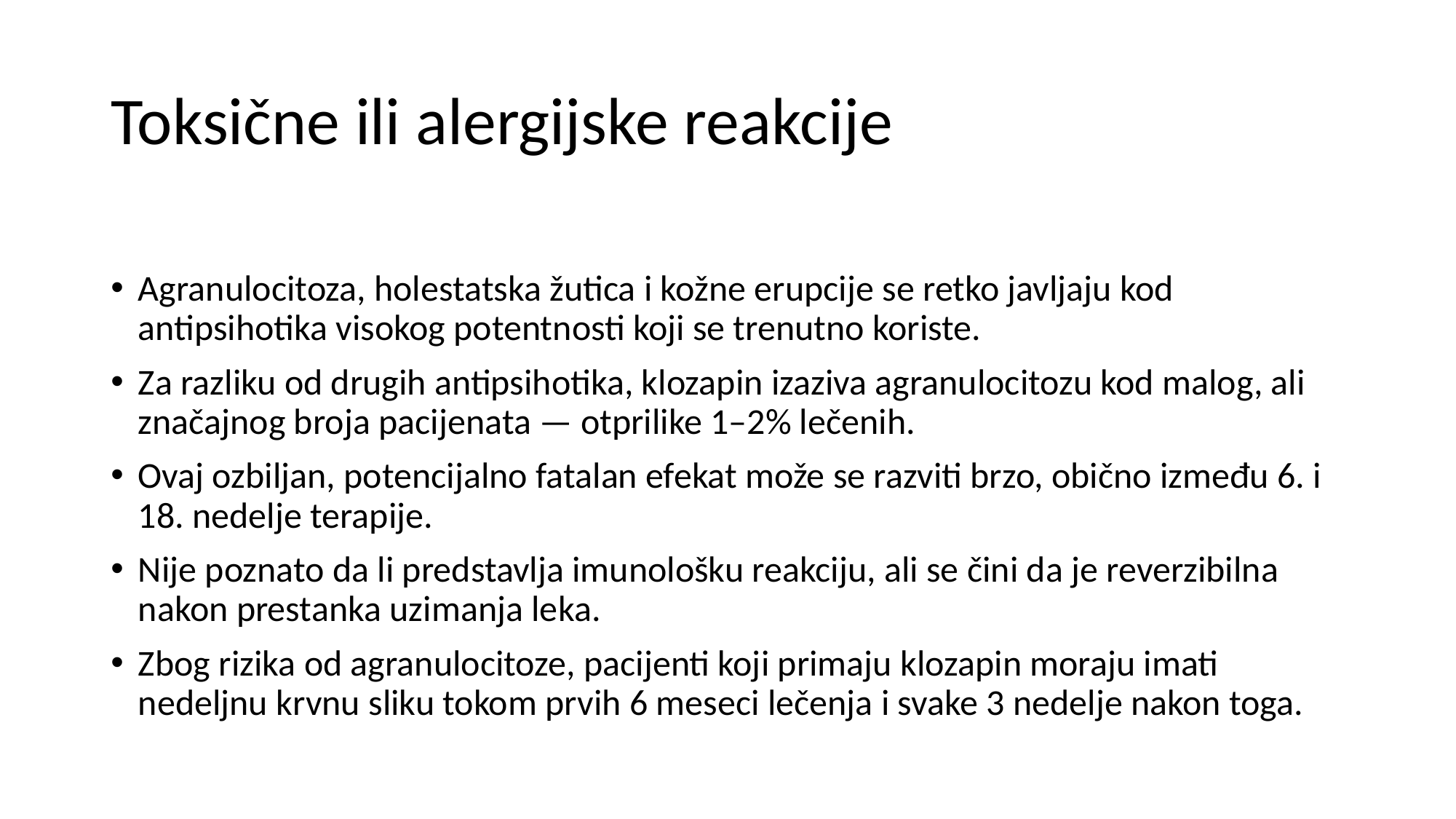

# Toksične ili alergijske reakcije
Agranulocitoza, holestatska žutica i kožne erupcije se retko javljaju kod antipsihotika visokog potentnosti koji se trenutno koriste.
Za razliku od drugih antipsihotika, klozapin izaziva agranulocitozu kod malog, ali značajnog broja pacijenata — otprilike 1–2% lečenih.
Ovaj ozbiljan, potencijalno fatalan efekat može se razviti brzo, obično između 6. i 18. nedelje terapije.
Nije poznato da li predstavlja imunološku reakciju, ali se čini da je reverzibilna nakon prestanka uzimanja leka.
Zbog rizika od agranulocitoze, pacijenti koji primaju klozapin moraju imati nedeljnu krvnu sliku tokom prvih 6 meseci lečenja i svake 3 nedelje nakon toga.